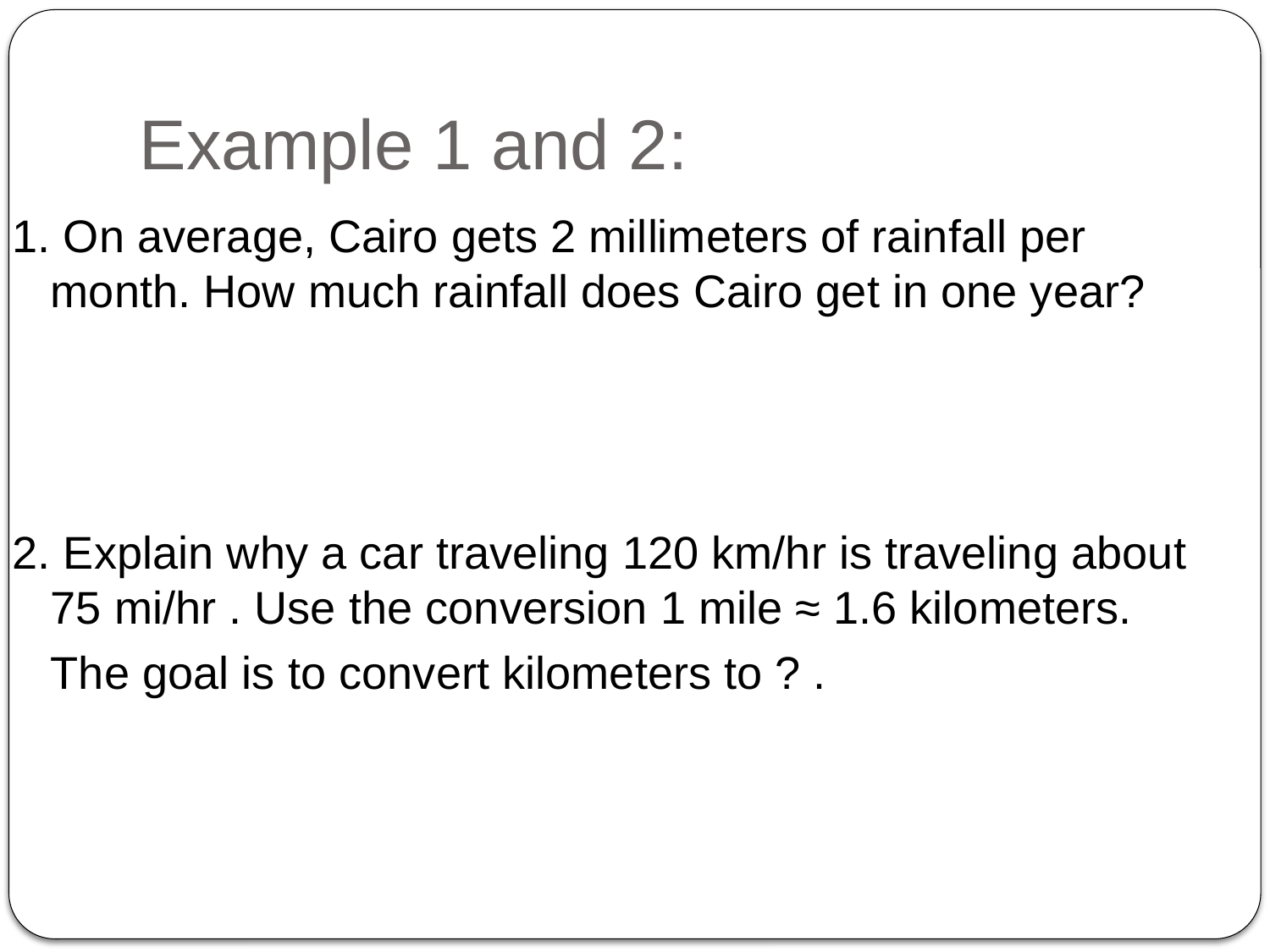

# Example 1 and 2:
1. On average, Cairo gets 2 millimeters of rainfall per month. How much rainfall does Cairo get in one year?

2. Explain why a car traveling 120 km/hr is traveling about 75 mi/hr . Use the conversion 1 mile ≈ 1.6 kilometers.
	The goal is to convert kilometers to ? .